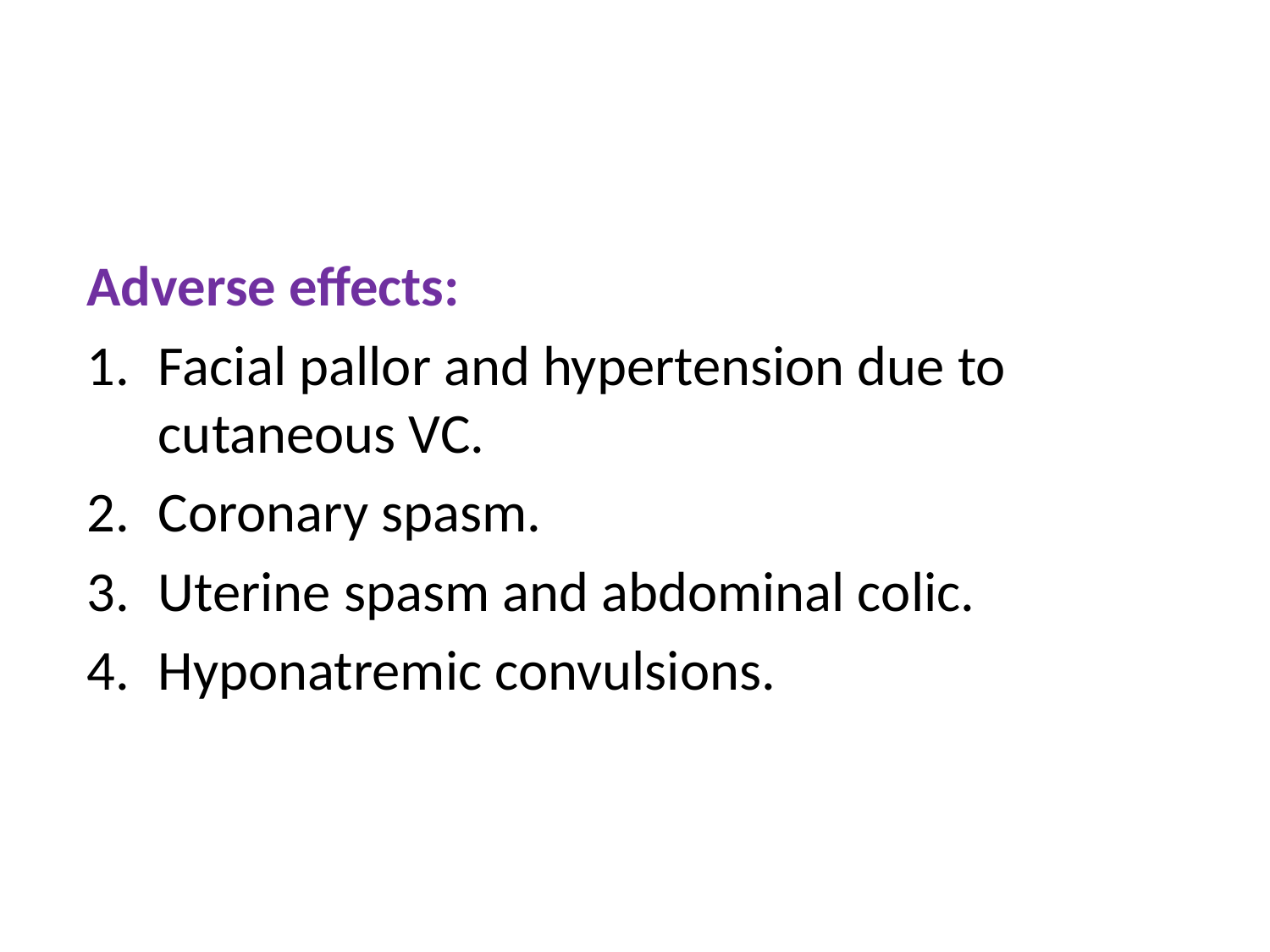

Adverse effects:
Facial pallor and hypertension due to cutaneous VC.
Coronary spasm.
Uterine spasm and abdominal colic.
Hyponatremic convulsions.